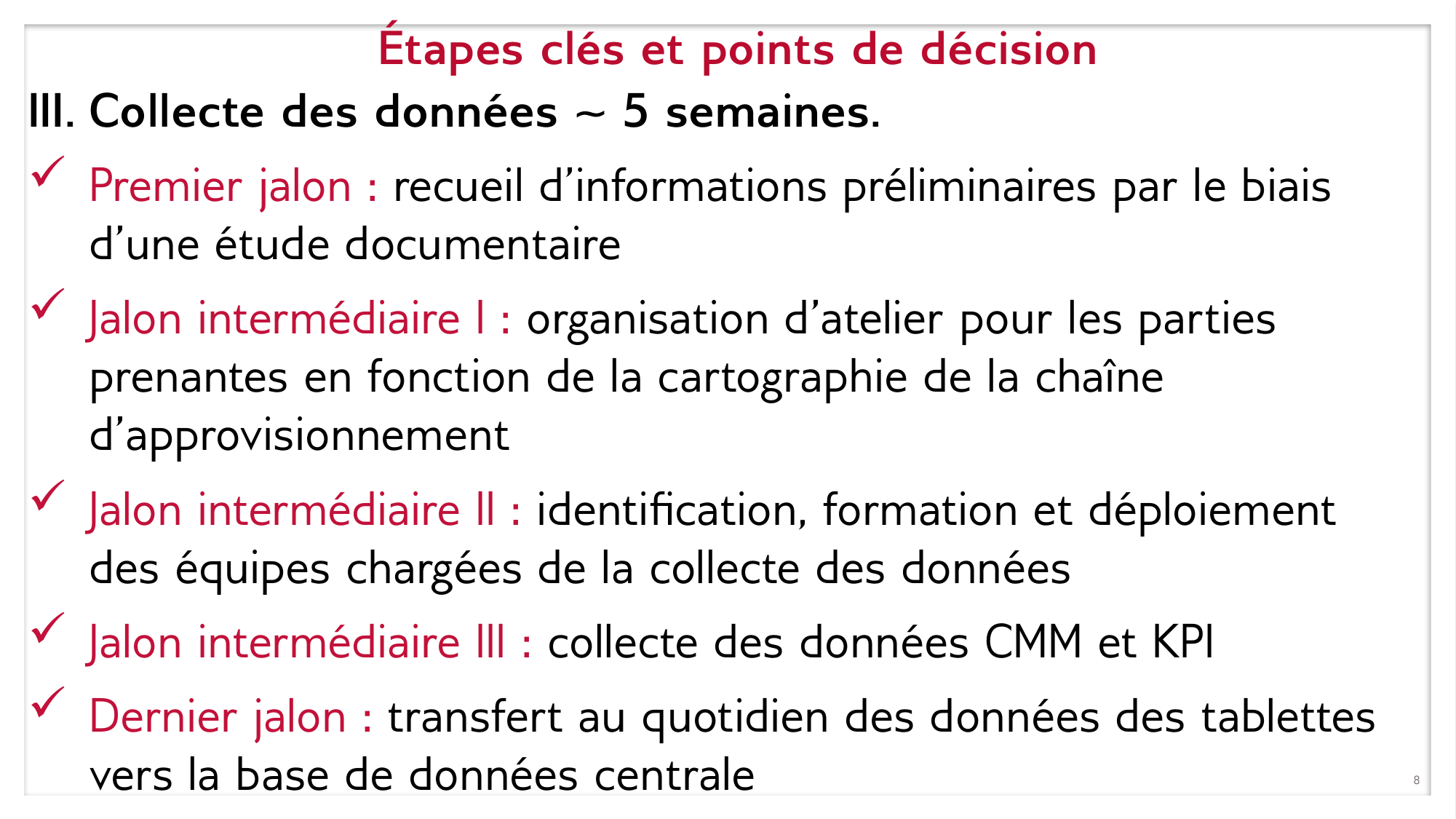

Étapes clés et points de décision
Collecte des données ~ 5 semaines.
Premier jalon : recueil d’informations préliminaires par le biais
d’une étude documentaire
Jalon intermédiaire I : organisation d’atelier pour les parties prenantes en fonction de la cartographie de la chaîne d’approvisionnement
Jalon intermédiaire II : identification, formation et déploiement
des équipes chargées de la collecte des données
Jalon intermédiaire III : collecte des données CMM et KPI
Dernier jalon : transfert au quotidien des données des tablettes
vers la base de données centrale

8